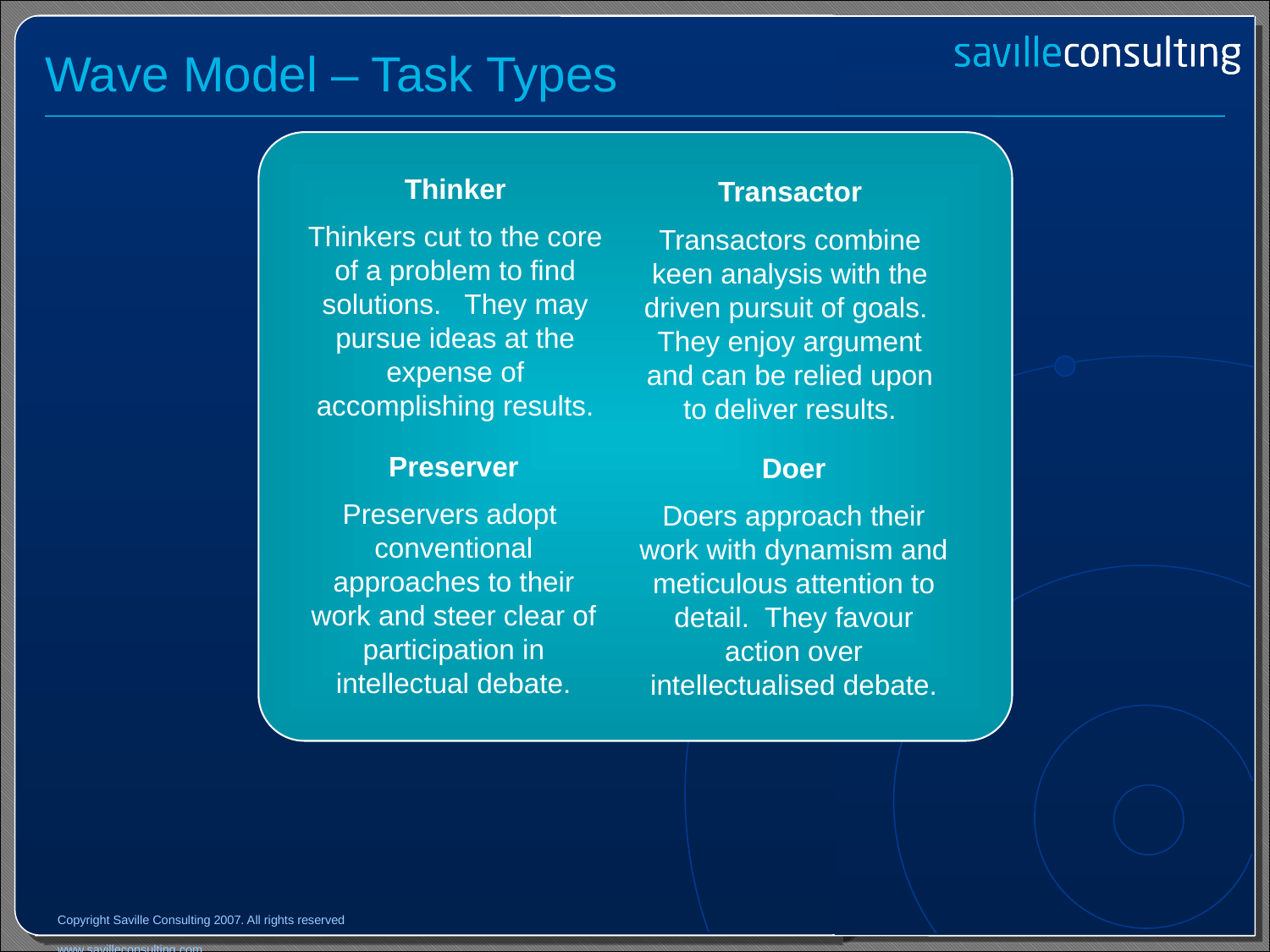

# Wave Model – Task Types

Thinker
Thinkers cut to the core of a problem to find solutions.   They may pursue ideas at the expense of accomplishing results.
Transactor
Transactors combine keen analysis with the driven pursuit of goals.  They enjoy argument and can be relied upon to deliver results.
Preserver
Preservers adopt  conventional approaches to their work and steer clear of participation in intellectual debate.
Doer
Doers approach their work with dynamism and meticulous attention to detail.  They favour action over intellectualised debate.